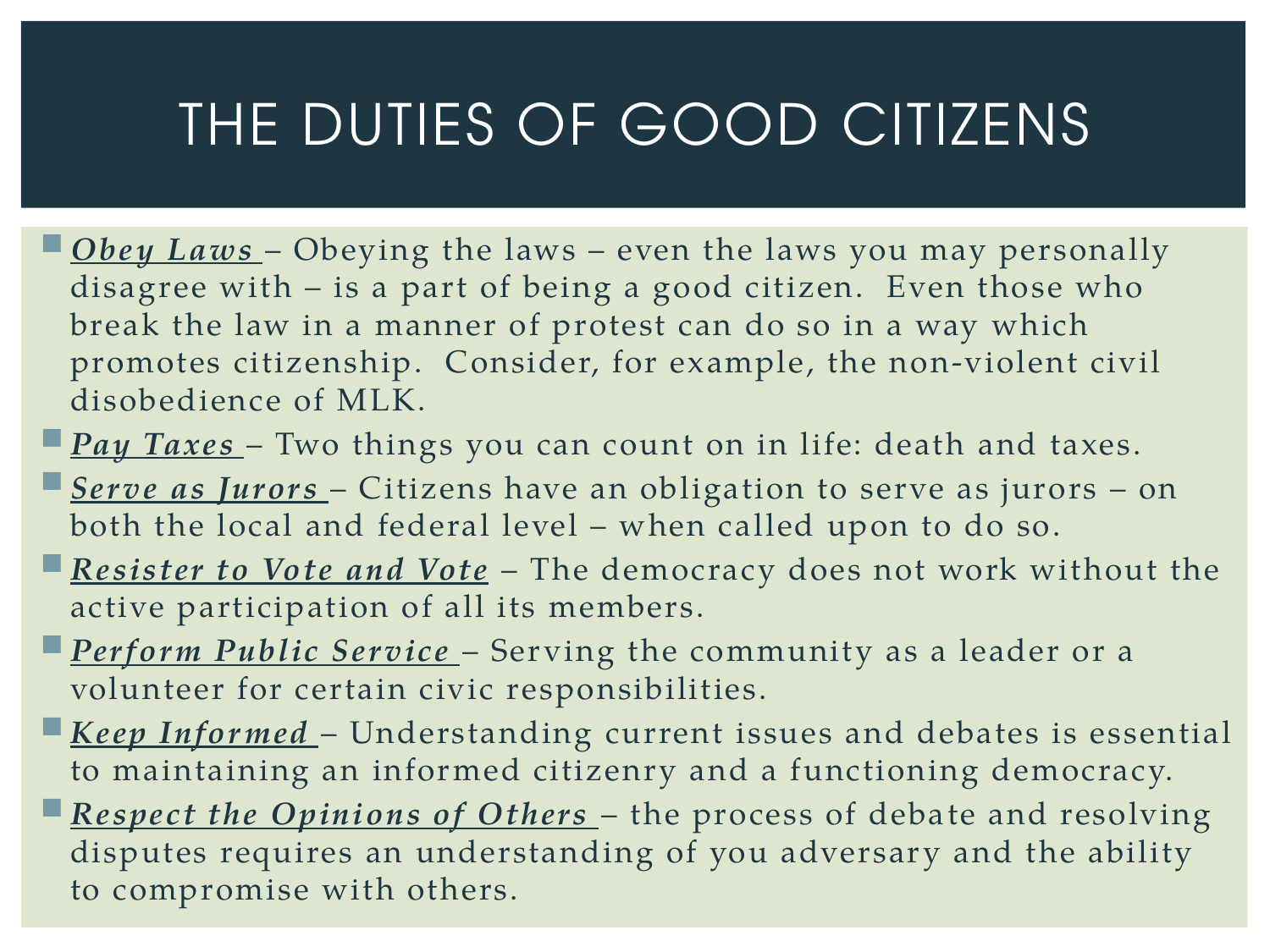

# The duties of good citizens
Obey Laws – Obeying the laws – even the laws you may personally disagree with – is a part of being a good citizen.  Even those who break the law in a manner of protest can do so in a way which promotes citizenship.  Consider, for example, the non-violent civil disobedience of MLK.
Pay Taxes – Two things you can count on in life: death and taxes.
Serve as Jurors – Citizens have an obligation to serve as jurors – on both the local and federal level – when called upon to do so.
Resister to Vote and Vote – The democracy does not work without the active participation of all its members.
Perform Public Service – Serving the community as a leader or a volunteer for certain civic responsibilities.
Keep Informed – Understanding current issues and debates is essential to maintaining an informed citizenry and a functioning democracy.
Respect the Opinions of Others – the process of debate and resolving disputes requires an understanding of you adversary and the ability to compromise with others.